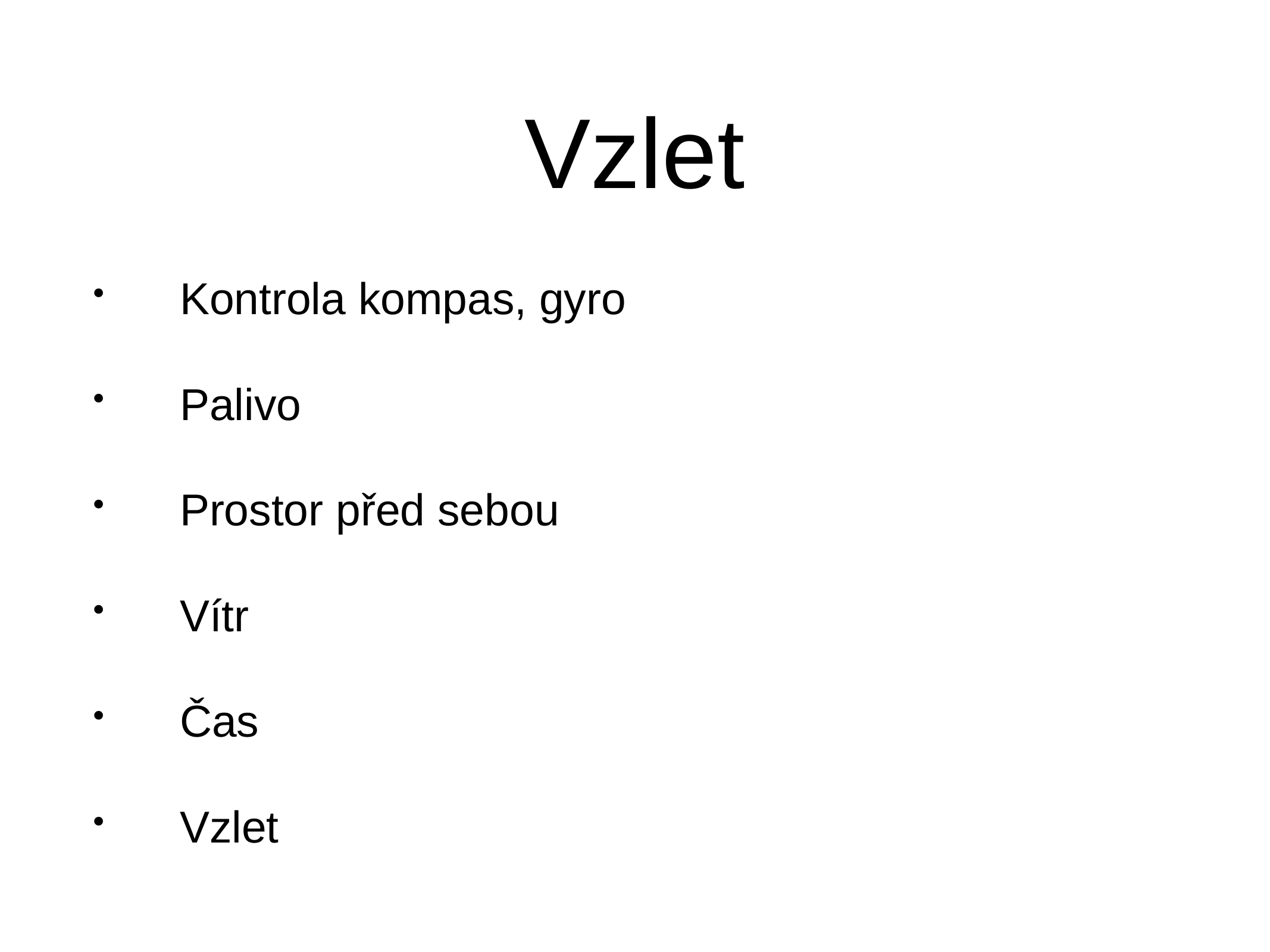

# Vzlet
Kontrola kompas, gyro
Palivo
Prostor před sebou
Vítr
Čas
Vzlet